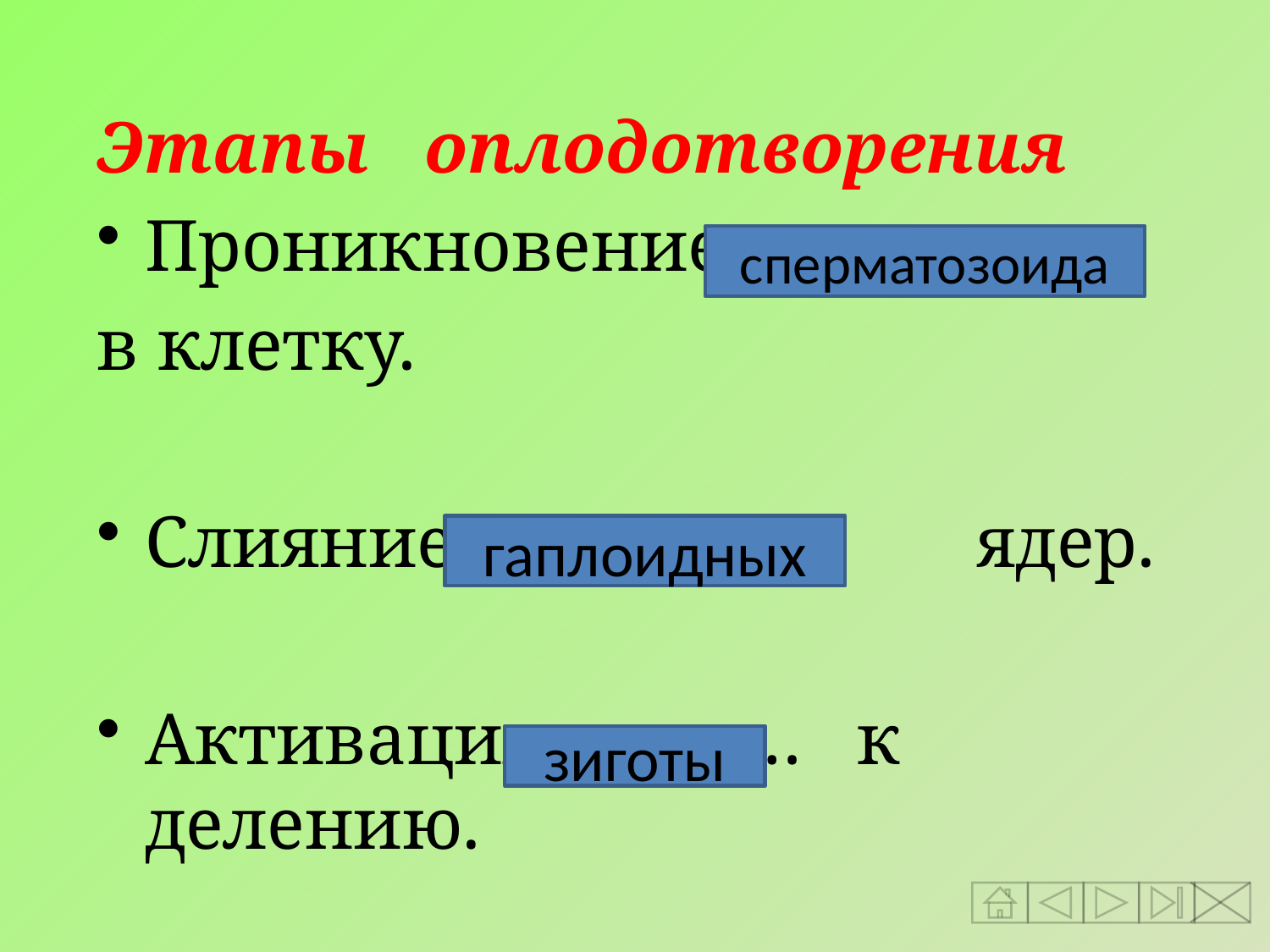

Этапы   оплодотворения
Проникновение     ….
в клетку.

Слияние …………….          ядер.

Активация …………   к делению.
сперматозоида
гаплоидных
зиготы